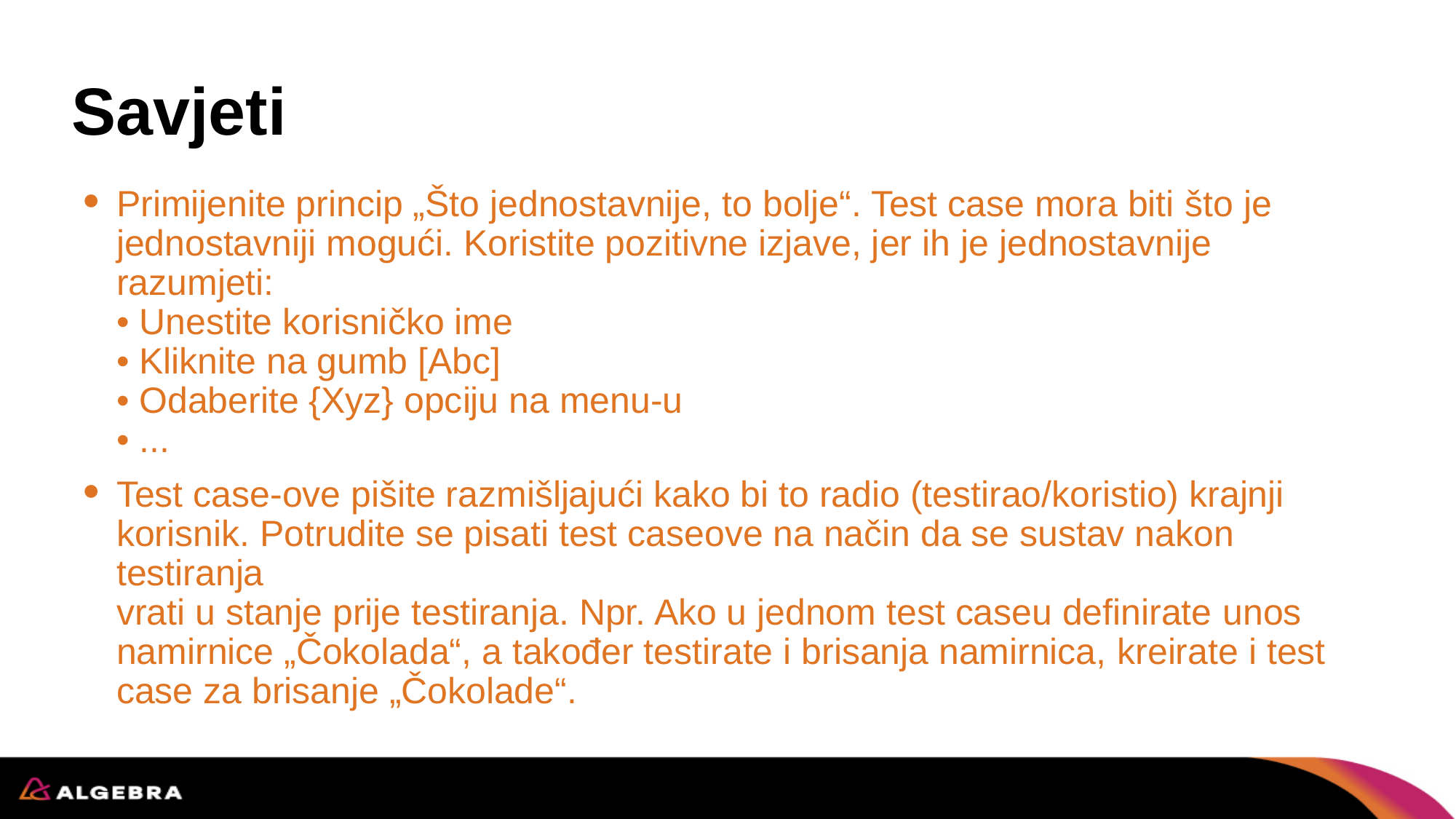

# Savjeti
Primijenite princip „Što jednostavnije, to bolje“. Test case mora biti što je jednostavniji mogući. Koristite pozitivne izjave, jer ih je jednostavnije razumjeti:
• Unestite korisničko ime
• Kliknite na gumb [Abc]
• Odaberite {Xyz} opciju na menu-u
• ...
Test case-ove pišite razmišljajući kako bi to radio (testirao/koristio) krajnji korisnik. Potrudite se pisati test caseove na način da se sustav nakon testiranja
vrati u stanje prije testiranja. Npr. Ako u jednom test caseu definirate unos namirnice „Čokolada“, a također testirate i brisanja namirnica, kreirate i test case za brisanje „Čokolade“.